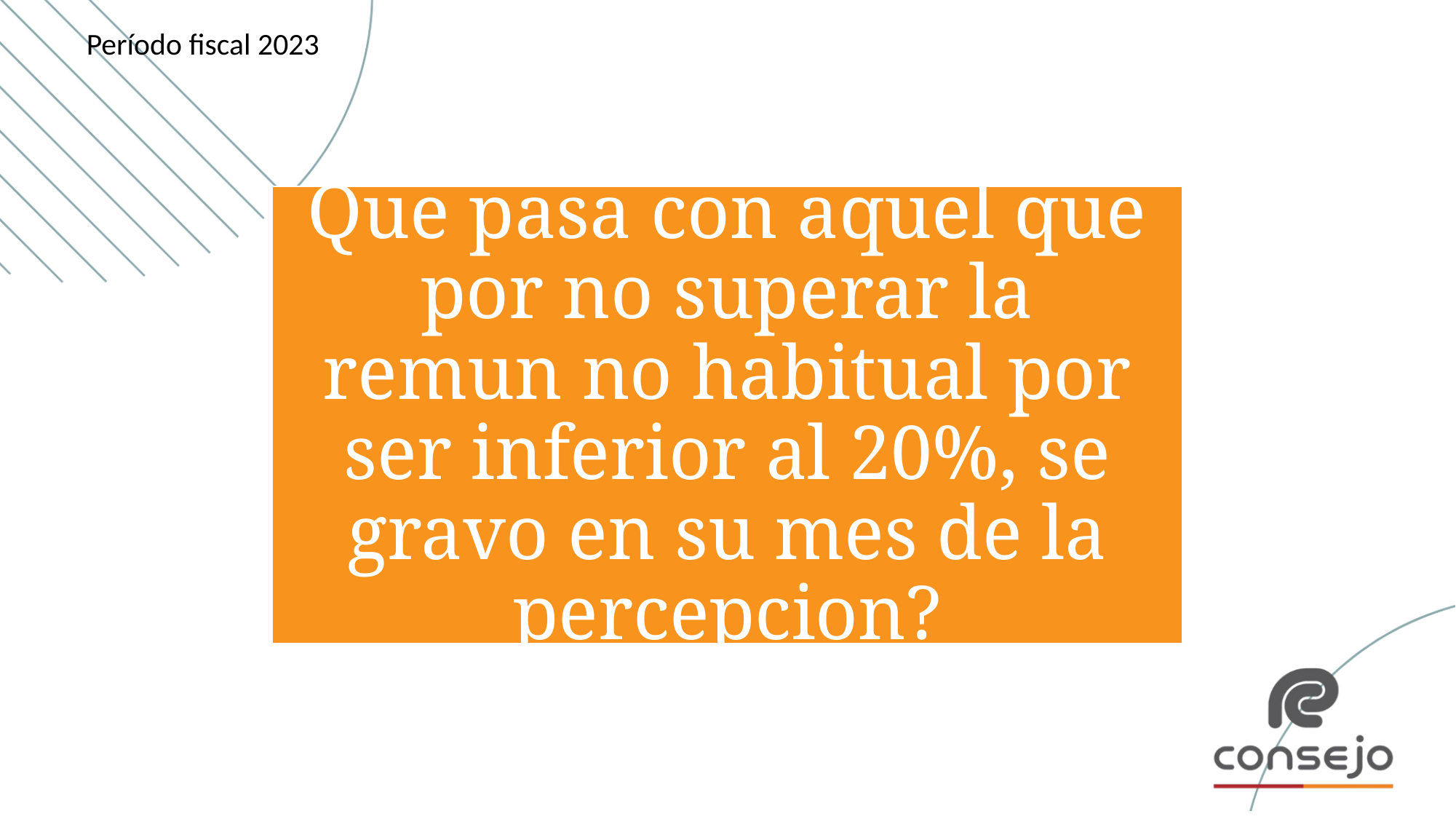

Período fiscal 2023
Que pasa con aquel que por no superar la remun no habitual por ser inferior al 20%, se gravo en su mes de la percepcion?